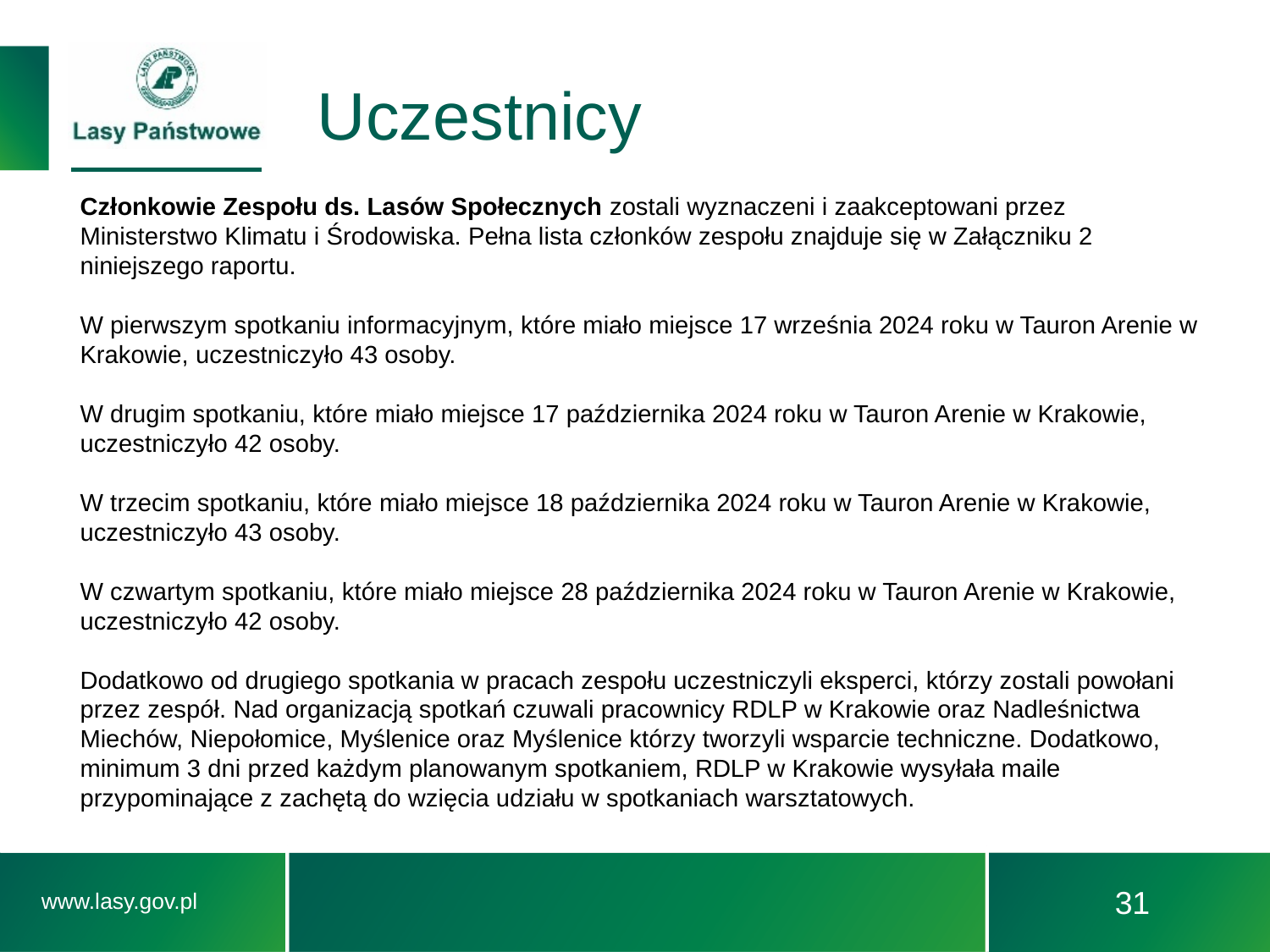

# Uczestnicy
Członkowie Zespołu ds. Lasów Społecznych zostali wyznaczeni i zaakceptowani przez Ministerstwo Klimatu i Środowiska. Pełna lista członków zespołu znajduje się w Załączniku 2 niniejszego raportu.

W pierwszym spotkaniu informacyjnym, które miało miejsce 17 września 2024 roku w Tauron Arenie w Krakowie, uczestniczyło 43 osoby.

W drugim spotkaniu, które miało miejsce 17 października 2024 roku w Tauron Arenie w Krakowie, uczestniczyło 42 osoby.

W trzecim spotkaniu, które miało miejsce 18 października 2024 roku w Tauron Arenie w Krakowie, uczestniczyło 43 osoby.

W czwartym spotkaniu, które miało miejsce 28 października 2024 roku w Tauron Arenie w Krakowie, uczestniczyło 42 osoby.

Dodatkowo od drugiego spotkania w pracach zespołu uczestniczyli eksperci, którzy zostali powołani przez zespół. Nad organizacją spotkań czuwali pracownicy RDLP w Krakowie oraz Nadleśnictwa Miechów, Niepołomice, Myślenice oraz Myślenice którzy tworzyli wsparcie techniczne. Dodatkowo, minimum 3 dni przed każdym planowanym spotkaniem, RDLP w Krakowie wysyłała maile przypominające z zachętą do wzięcia udziału w spotkaniach warsztatowych.